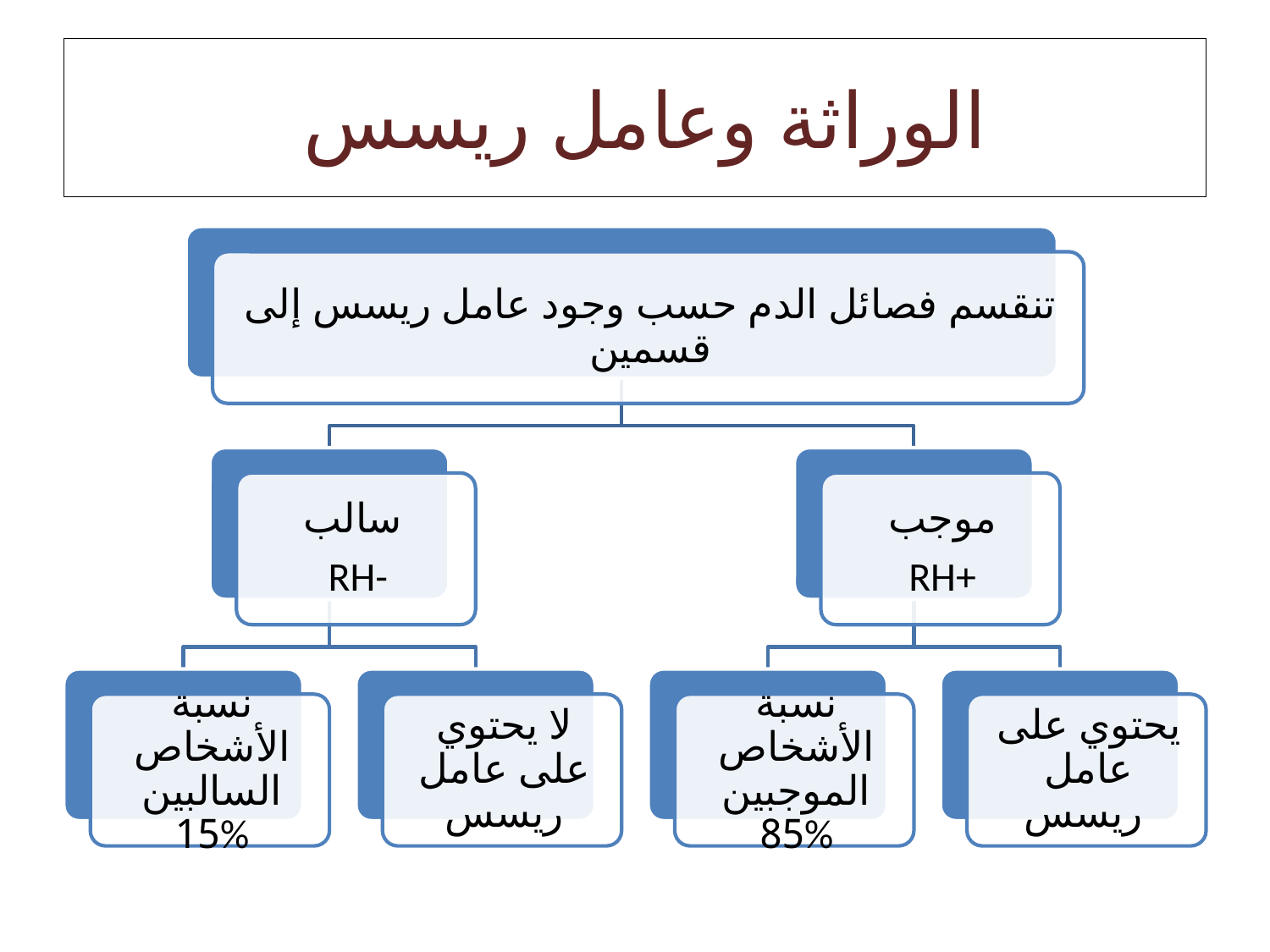

# الوراثة وعامل ريسس
تنقسم فصائل الدم حسب وجود عامل ريسس إلى قسمين
سالب
RH-
نسبة الأشخاص السالبين 15%
لا يحتوي على عامل ريسس
موجب
RH+
نسبة الأشخاص الموجبين 85%
يحتوي على عامل ريسس